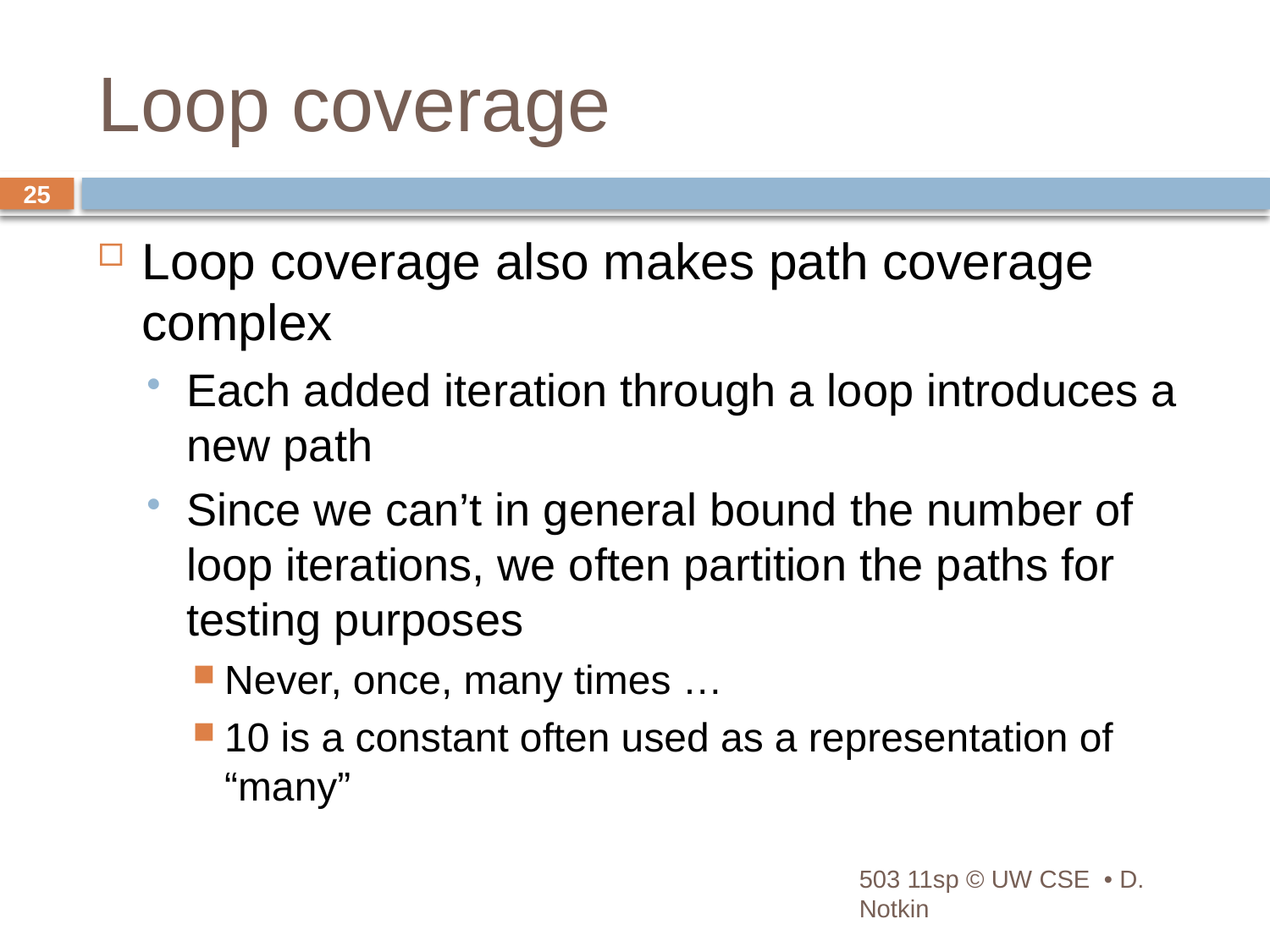

# Loop coverage
25
Loop coverage also makes path coverage complex
Each added iteration through a loop introduces a new path
Since we can’t in general bound the number of loop iterations, we often partition the paths for testing purposes
Never, once, many times …
10 is a constant often used as a representation of “many”
503 11sp © UW CSE  • D. Notkin